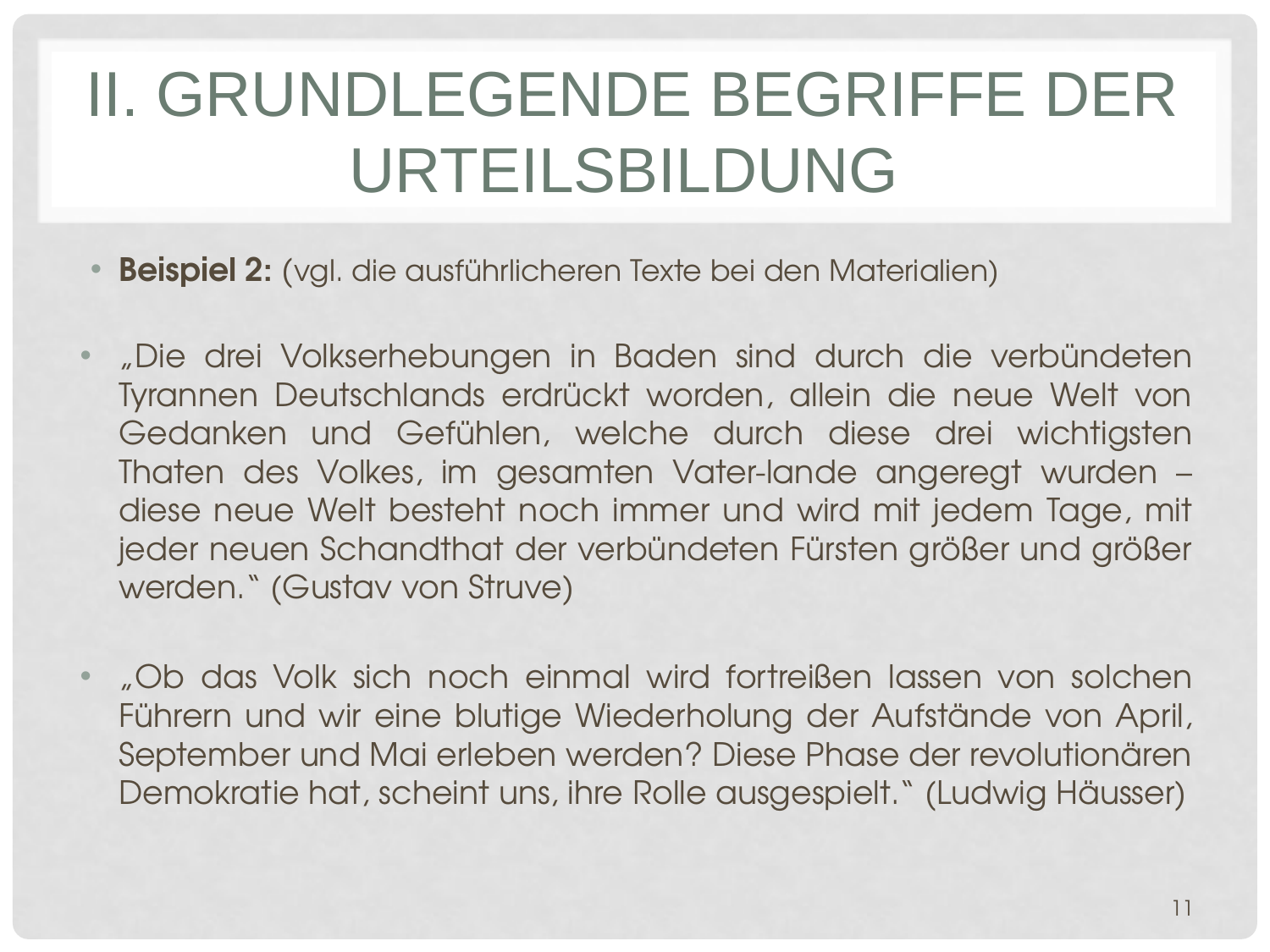

# II. Grundlegende Begriffe der urteilsbildung
Beispiel 2: (vgl. die ausführlicheren Texte bei den Materialien)

„Die drei Volkserhebungen in Baden sind durch die verbündeten Tyrannen Deutschlands erdrückt worden, allein die neue Welt von Gedanken und Gefühlen, welche durch diese drei wichtigsten Thaten des Volkes, im gesamten Vater-lande angeregt wurden – diese neue Welt besteht noch immer und wird mit jedem Tage, mit jeder neuen Schandthat der verbündeten Fürsten größer und größer werden.“ (Gustav von Struve)

„Ob das Volk sich noch einmal wird fortreißen lassen von solchen Führern und wir eine blutige Wiederholung der Aufstände von April, September und Mai erleben werden? Diese Phase der revolutionären Demokratie hat, scheint uns, ihre Rolle ausgespielt.“ (Ludwig Häusser)
11